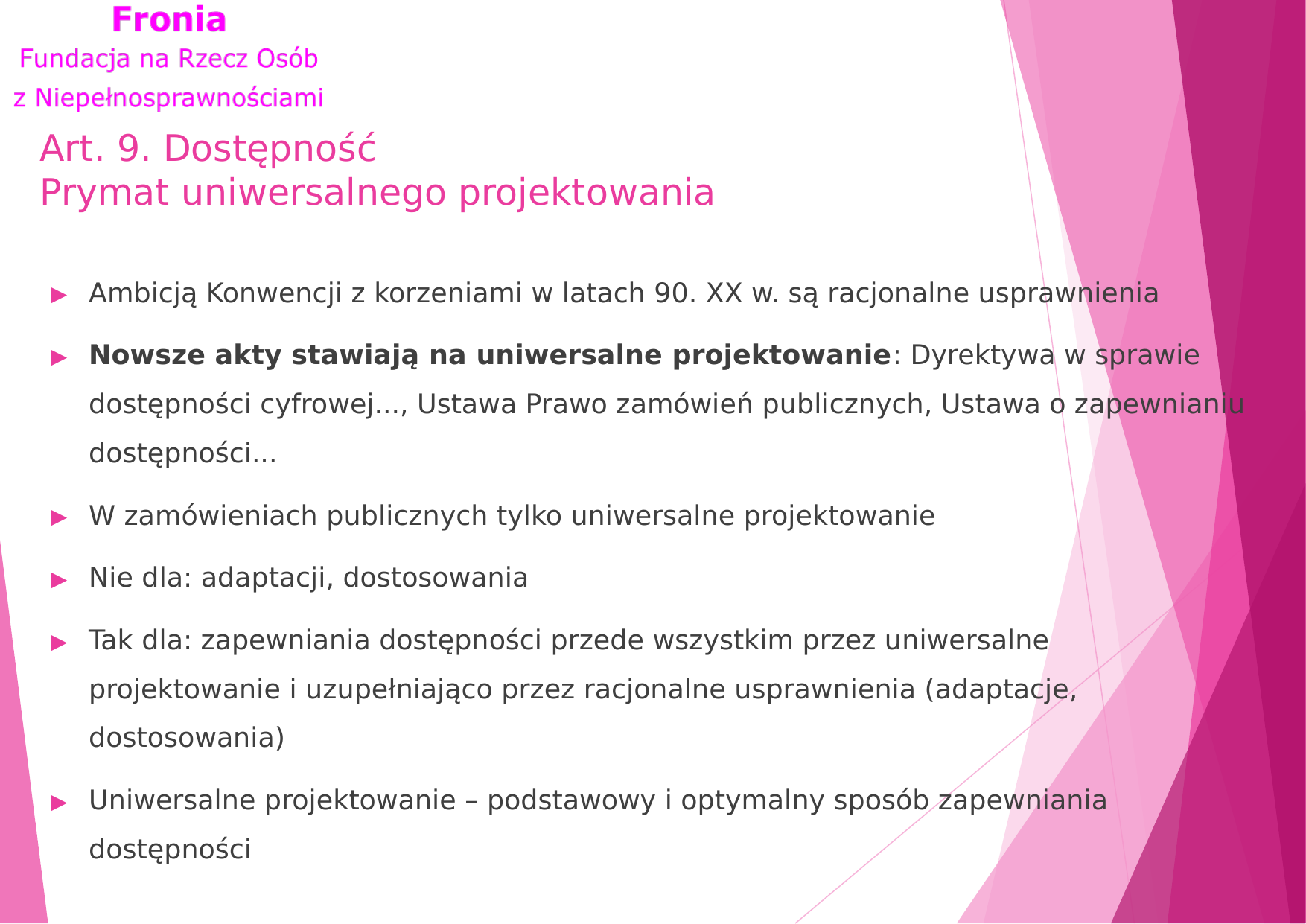

# Art. 9. Dostępność Prymat uniwersalnego projektowania
Ambicją Konwencji z korzeniami w latach 90. XX w. są racjonalne usprawnienia
Nowsze akty stawiają na uniwersalne projektowanie: Dyrektywa w sprawie dostępności cyfrowej..., Ustawa Prawo zamówień publicznych, Ustawa o zapewnianiu dostępności...
W zamówieniach publicznych tylko uniwersalne projektowanie
Nie dla: adaptacji, dostosowania
Tak dla: zapewniania dostępności przede wszystkim przez uniwersalne projektowanie i uzupełniająco przez racjonalne usprawnienia (adaptacje, dostosowania)
Uniwersalne projektowanie – podstawowy i optymalny sposób zapewniania dostępności